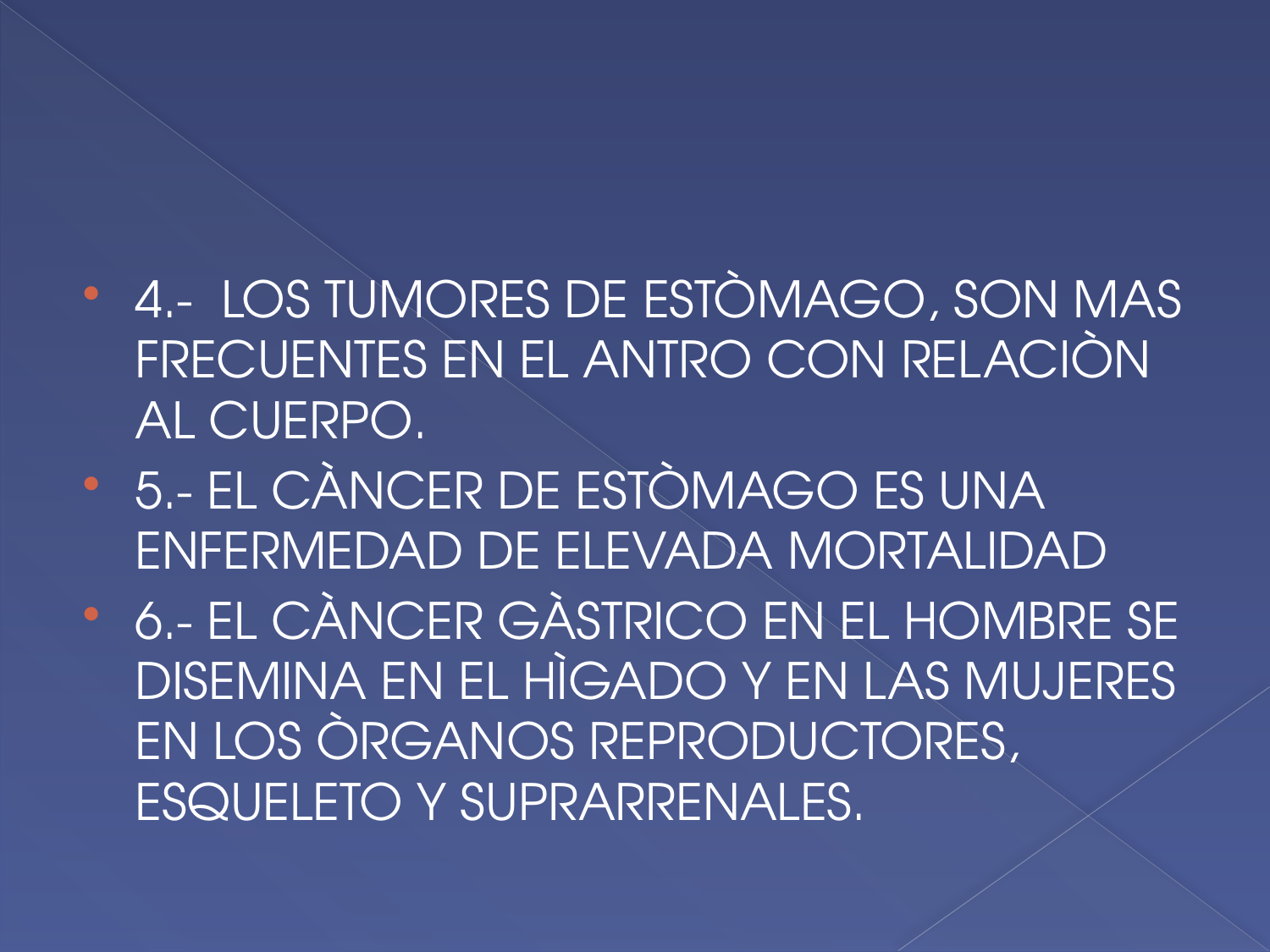

#
4.-  LOS TUMORES DE ESTÒMAGO, SON MAS FRECUENTES EN EL ANTRO CON RELACIÒN AL CUERPO.
5.- EL CÀNCER DE ESTÒMAGO ES UNA ENFERMEDAD DE ELEVADA MORTALIDAD
6.- EL CÀNCER GÀSTRICO EN EL HOMBRE SE DISEMINA EN EL HÌGADO Y EN LAS MUJERES EN LOS ÒRGANOS REPRODUCTORES, ESQUELETO Y SUPRARRENALES.